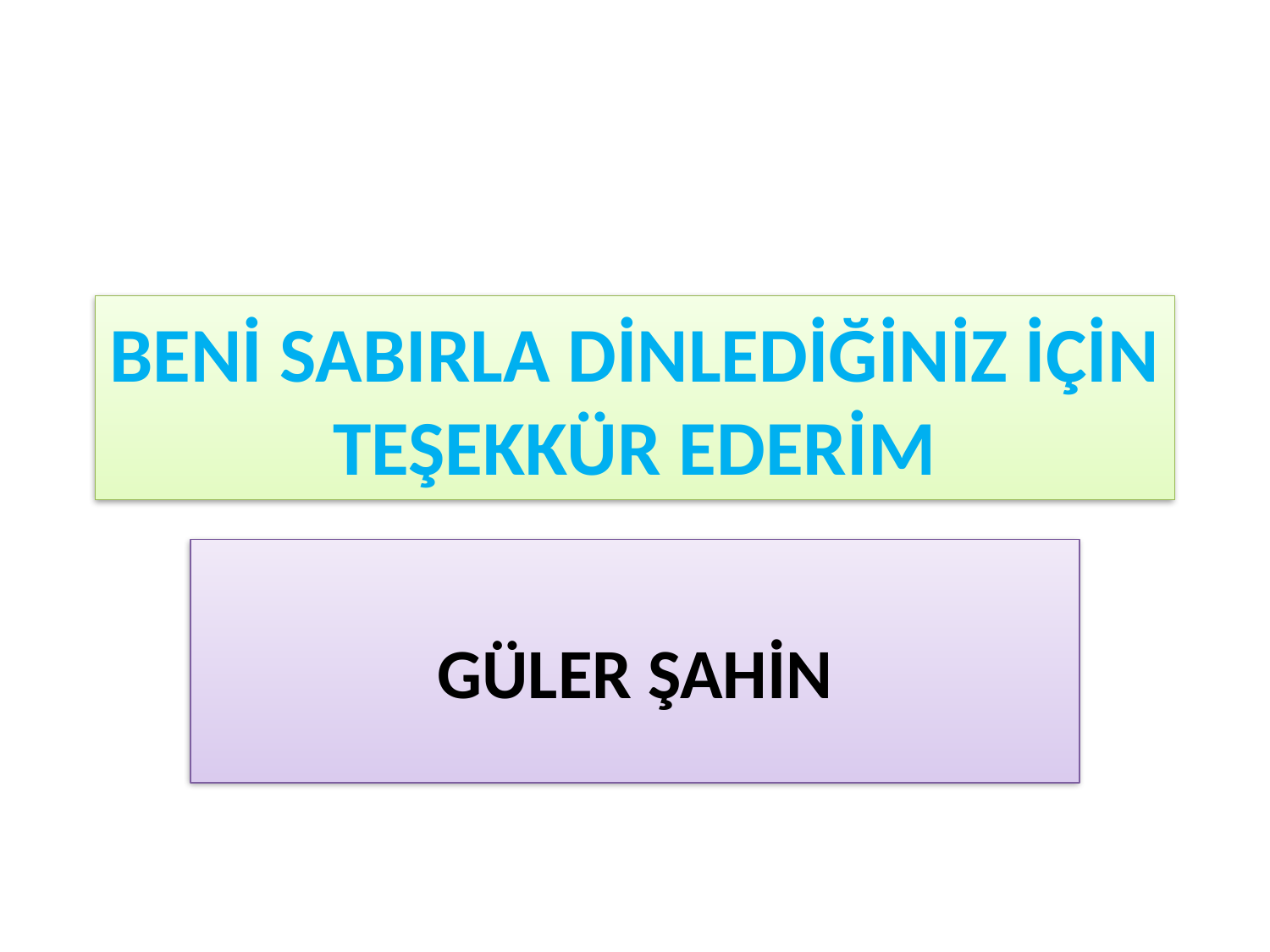

# BENİ SABIRLA DİNLEDİĞİNİZ İÇİN TEŞEKKÜR EDERİM

GÜLER ŞAHİN